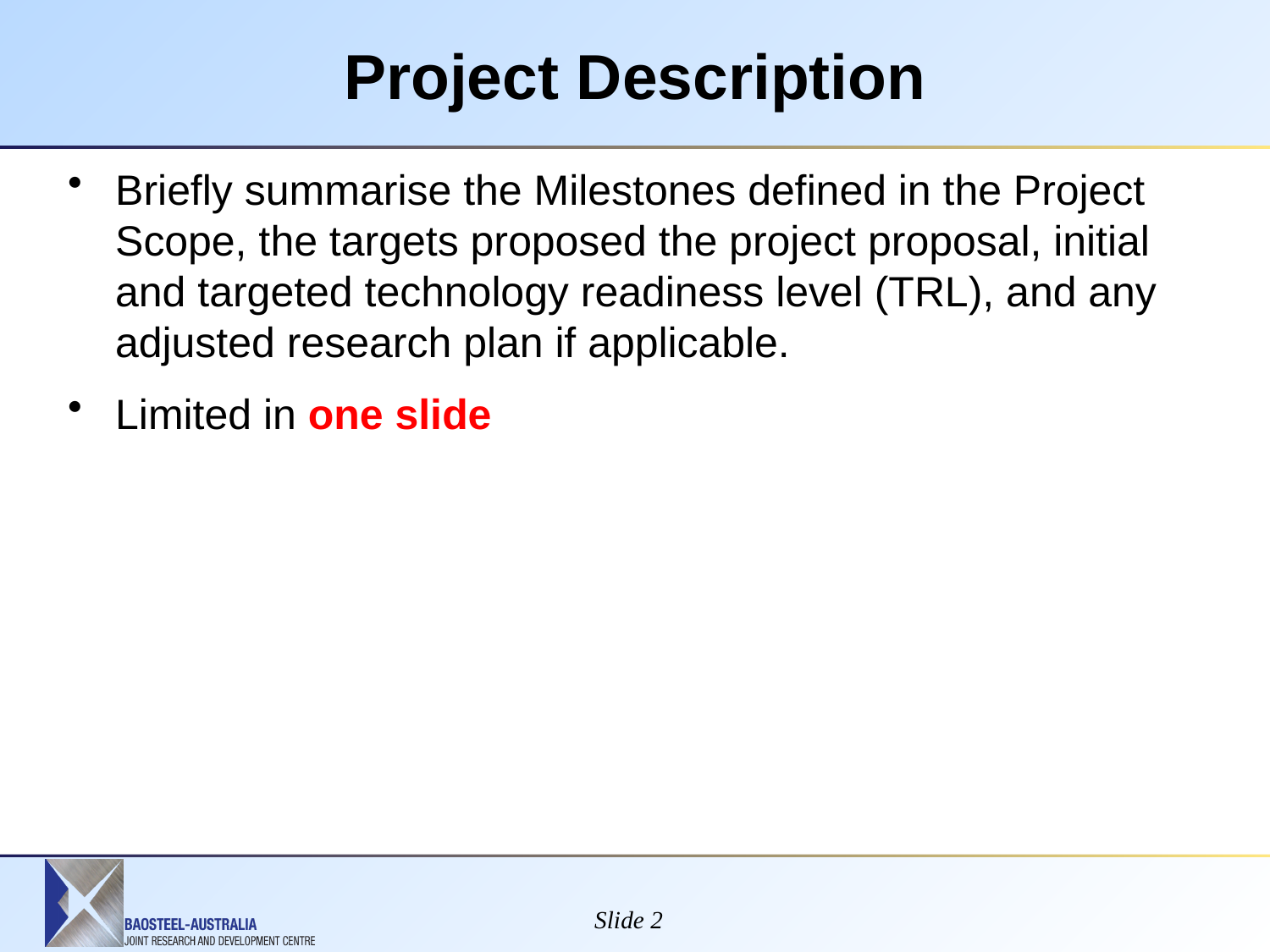

# Project Description
Briefly summarise the Milestones defined in the Project Scope, the targets proposed the project proposal, initial and targeted technology readiness level (TRL), and any adjusted research plan if applicable.
Limited in one slide

Slide 2